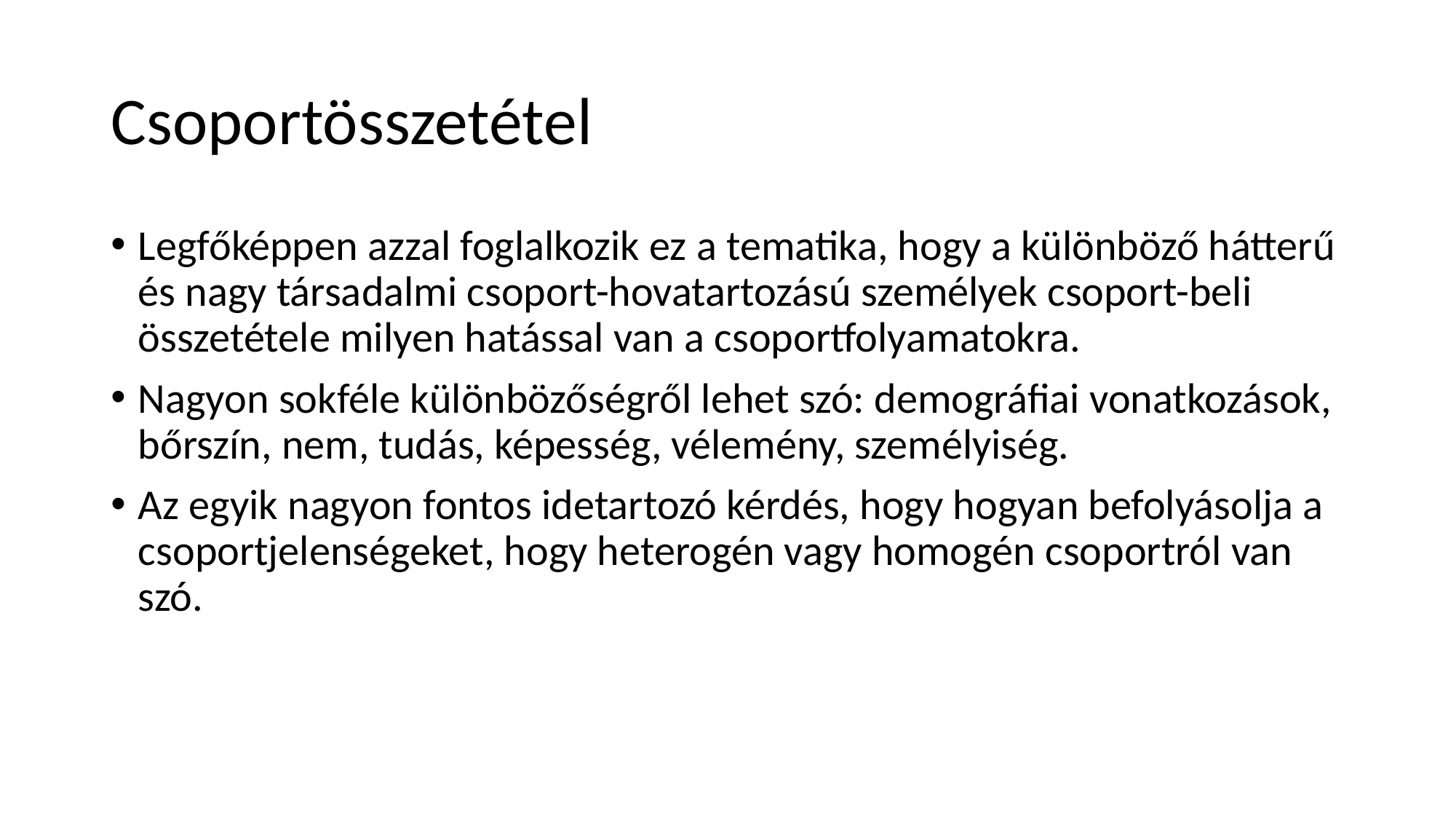

# Csoportösszetétel
Legfőképpen azzal foglalkozik ez a tematika, hogy a különböző hátterű és nagy társadalmi csoport-hovatartozású személyek csoport-beli összetétele milyen hatással van a csoportfolyamatokra.
Nagyon sokféle különbözőségről lehet szó: demográfiai vonatkozások, bőrszín, nem, tudás, képesség, vélemény, személyiség.
Az egyik nagyon fontos idetartozó kérdés, hogy hogyan befolyásolja a csoportjelenségeket, hogy heterogén vagy homogén csoportról van szó.